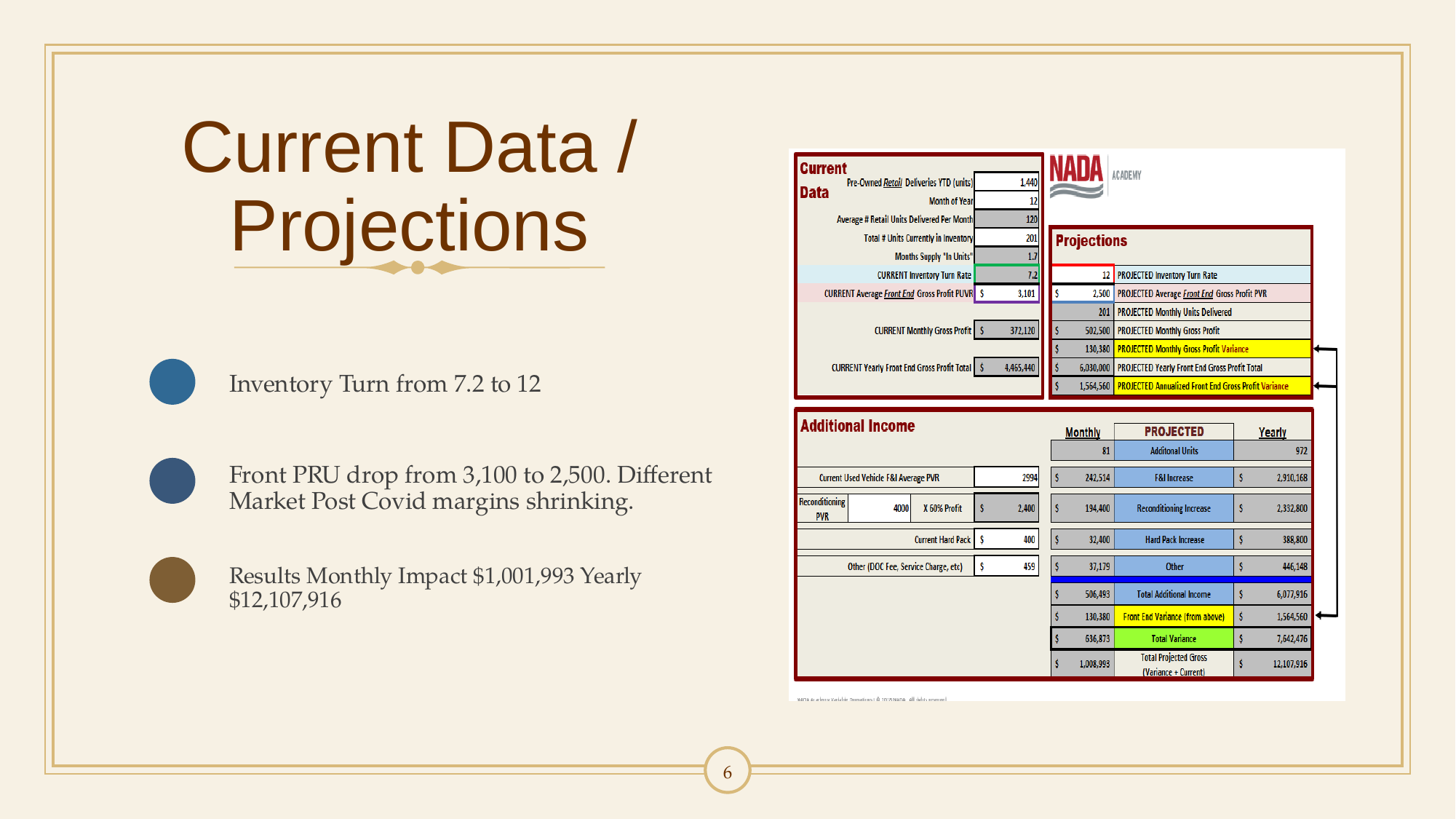

# Current Data / Projections

### Chart

| Category |
|---|
Inventory Turn from 7.2 to 12
Front PRU drop from 3,100 to 2,500. Different Market Post Covid margins shrinking.

Results Monthly Impact $1,001,993 Yearly $12,107,916
6